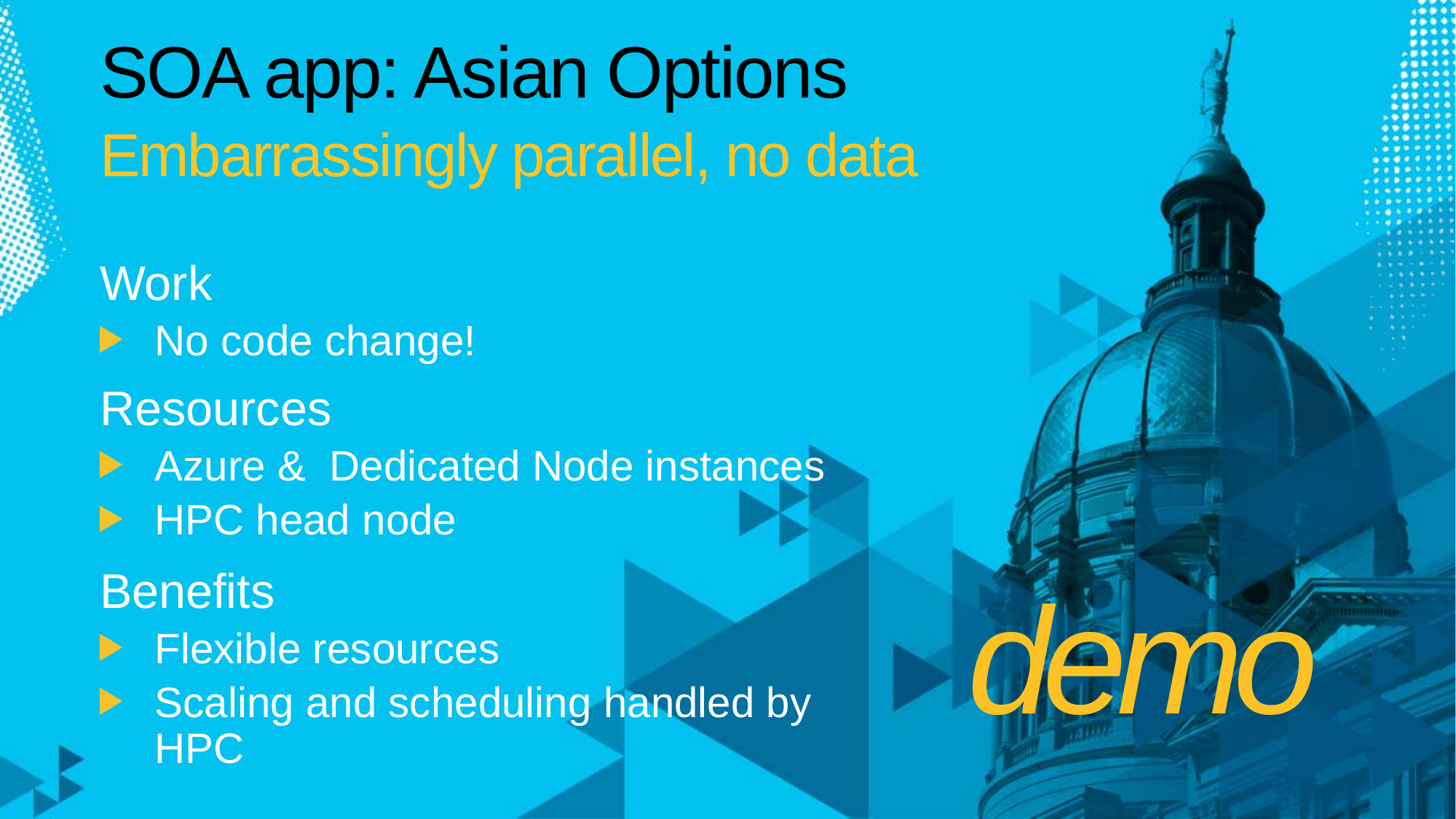

# SOA app: Asian Options Embarrassingly parallel, no data
Work
No code change!
Resources
Azure &  Dedicated Node instances
HPC head node
Benefits
Flexible resources
Scaling and scheduling handled by HPC
demo